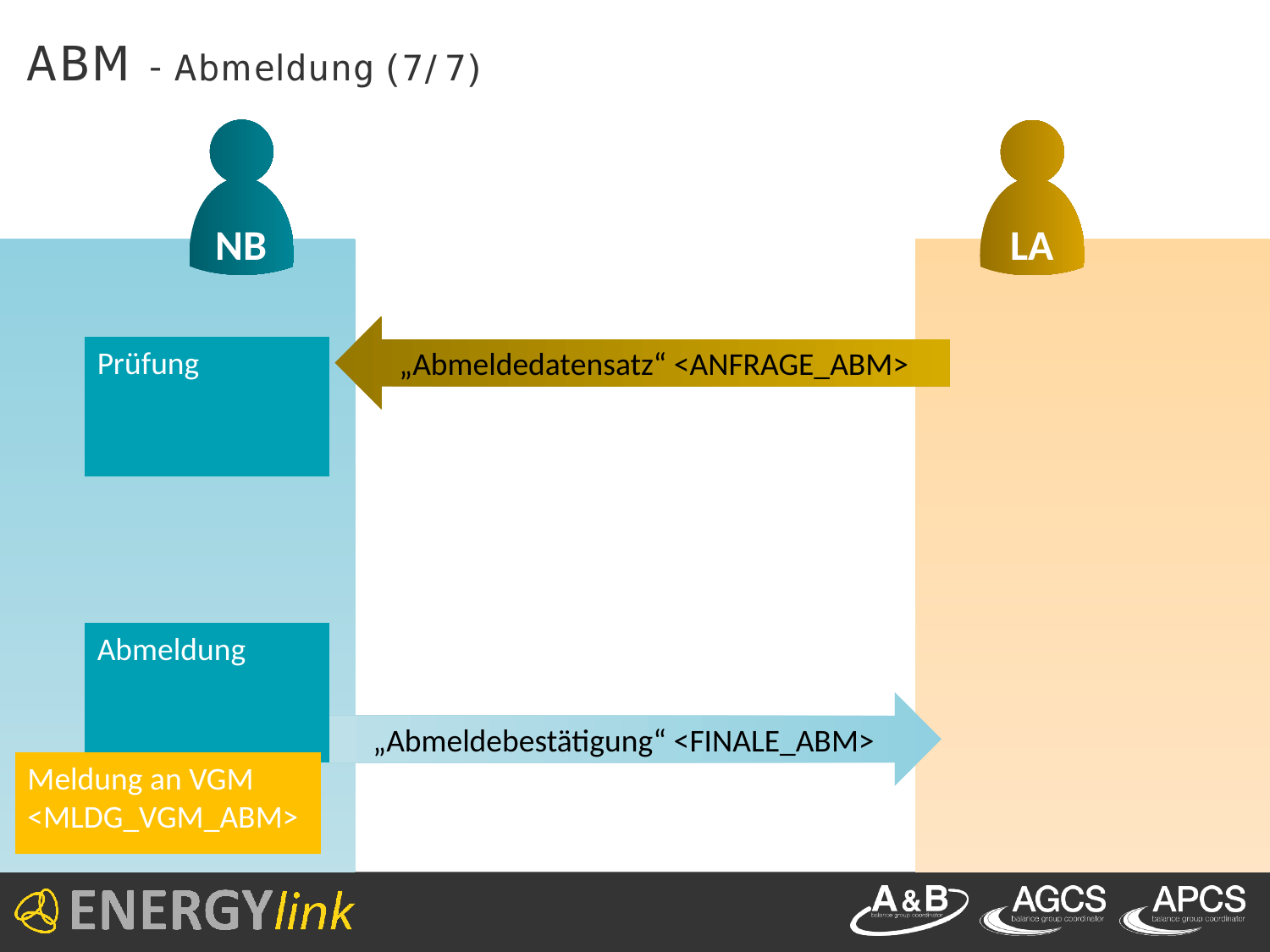

# ABM - Abmeldung (7/7)

NB

LA

„Abmeldedatensatz“ <ANFRAGE_ABM>
Prüfung

Abmeldung

„Abmeldebestätigung“ <FINALE_ABM>
Meldung an VGM
<MLDG_VGM_ABM>